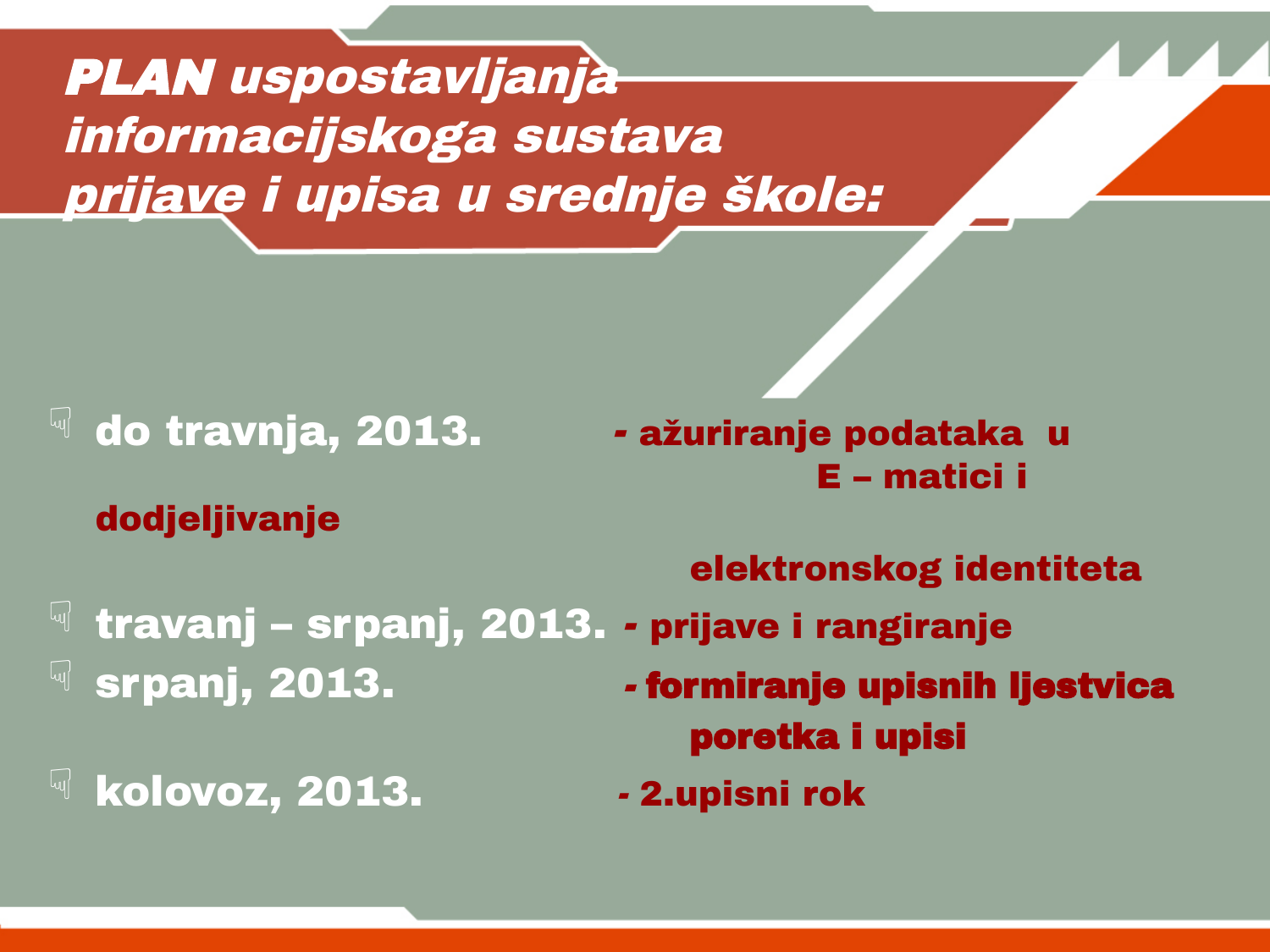

# PLAN uspostavljanja informacijskoga sustava prijave i upisa u srednje škole:

do travnja, 2013.         - ažuriranje podataka  u                                 			                  E – matici i dodjeljivanje
				                  elektronskog identiteta
travanj – srpanj, 2013. - prijave i rangiranje
srpanj, 2013.                - formiranje upisnih ljestvica
				                  poretka i upisi
kolovoz, 2013.                - 2.upisni rok